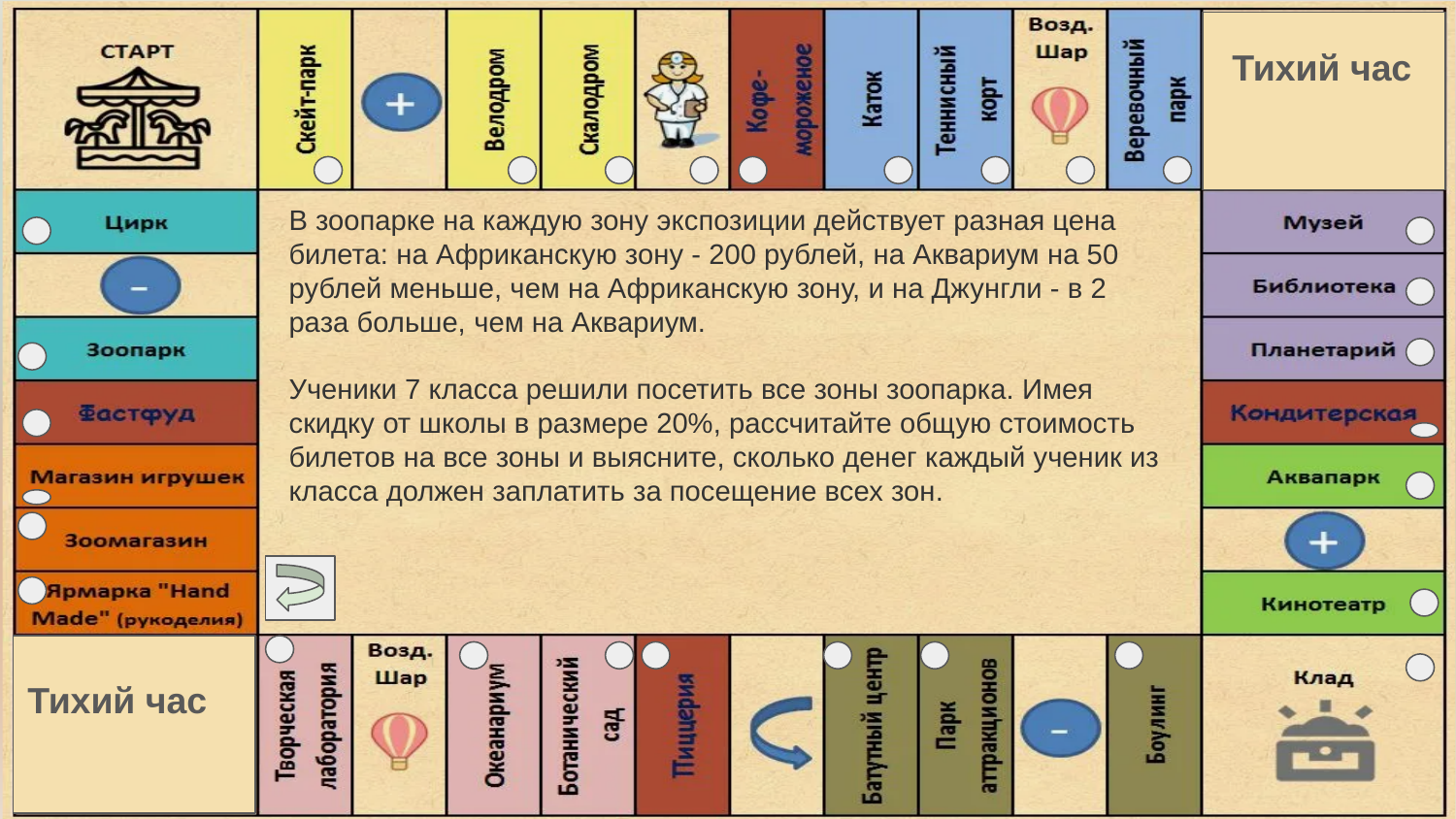

Тихий час

В зоопарке на каждую зону экспозиции действует разная цена билета: на Африканскую зону - 200 рублей, на Аквариум на 50 рублей меньше, чем на Африканскую зону, и на Джунгли - в 2 раза больше, чем на Аквариум.

Ученики 7 класса решили посетить все зоны зоопарка. Имея скидку от школы в размере 20%, рассчитайте общую стоимость билетов на все зоны и выясните, сколько денег каждый ученик из класса должен заплатить за посещение всех зон.

Тихий час